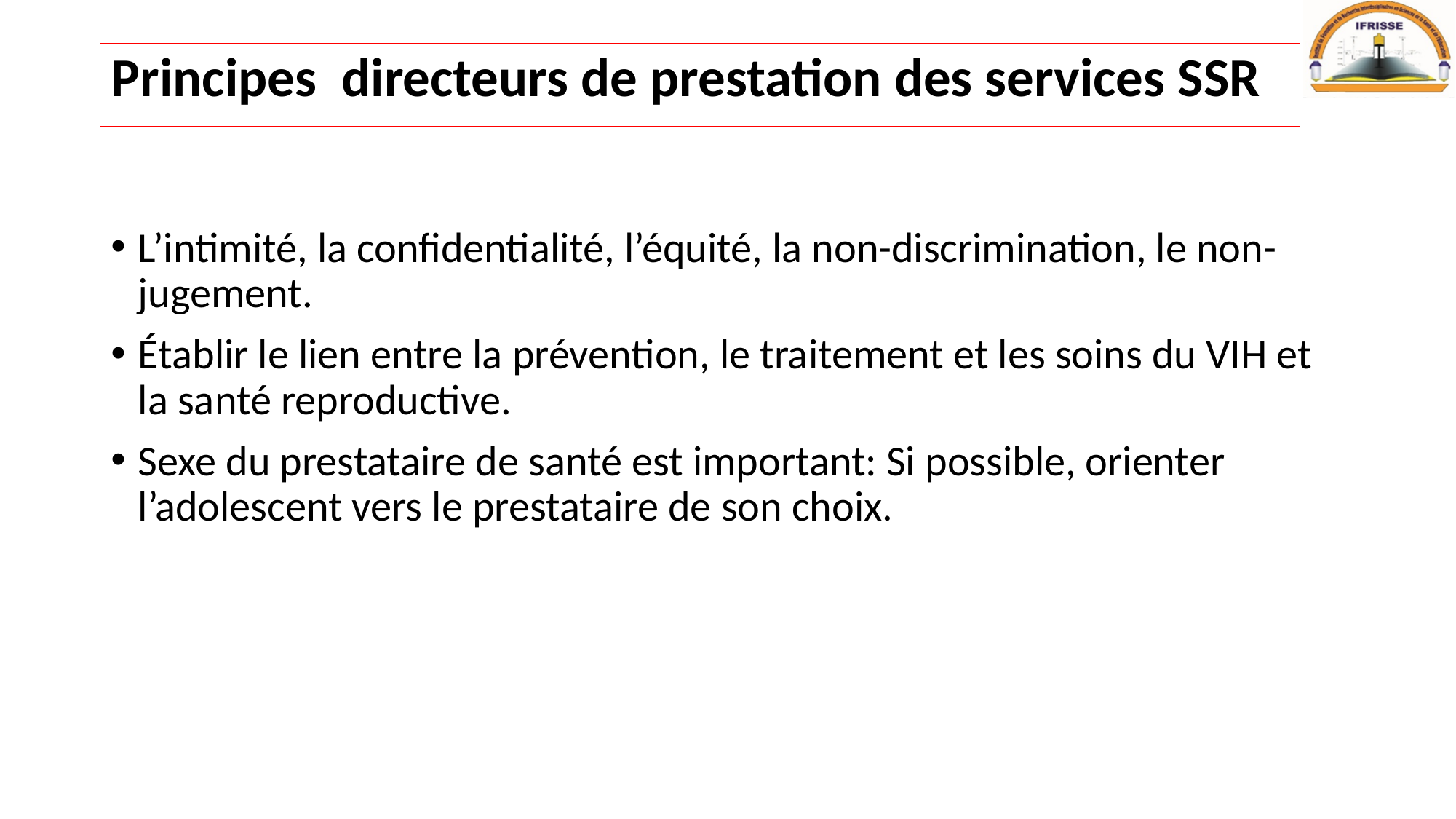

# Principes  directeurs de prestation des services SSR
L’intimité, la confidentialité, l’équité, la non-discrimination, le non-jugement.
Établir le lien entre la prévention, le traitement et les soins du VIH et la santé reproductive.
Sexe du prestataire de santé est important: Si possible, orienter l’adolescent vers le prestataire de son choix.